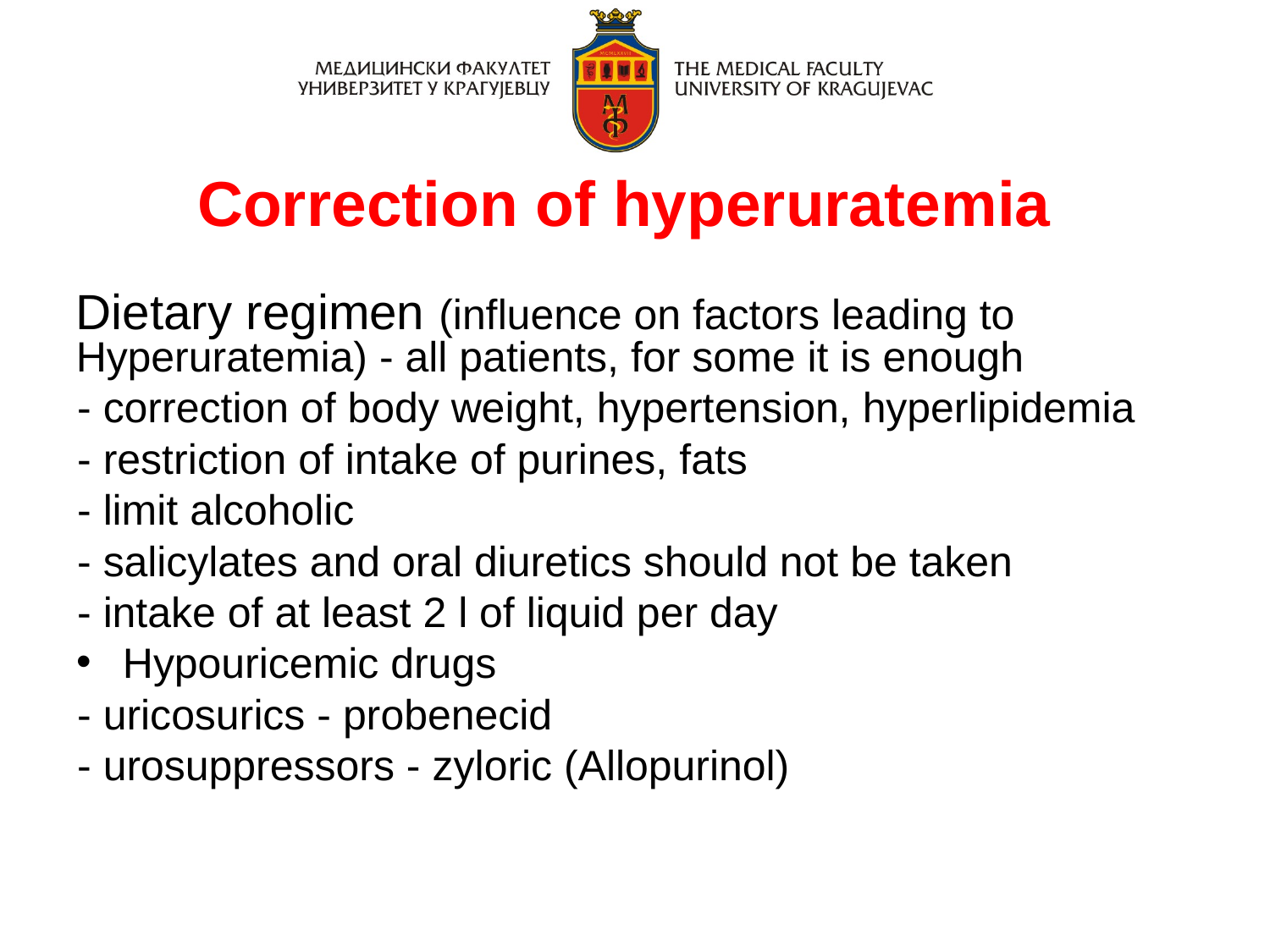

Correction of hyperuratemia
Dietary regimen (influence on factors leading to Hyperuratemia) - all patients, for some it is enough
- correction of body weight, hypertension, hyperlipidemia
- restriction of intake of purines, fats
- limit alcoholic
- salicylates and oral diuretics should not be taken
- intake of at least 2 l of liquid per day
Hypouricemic drugs
- uricosurics - probenecid
- urosuppressors - zyloric (Allopurinol)